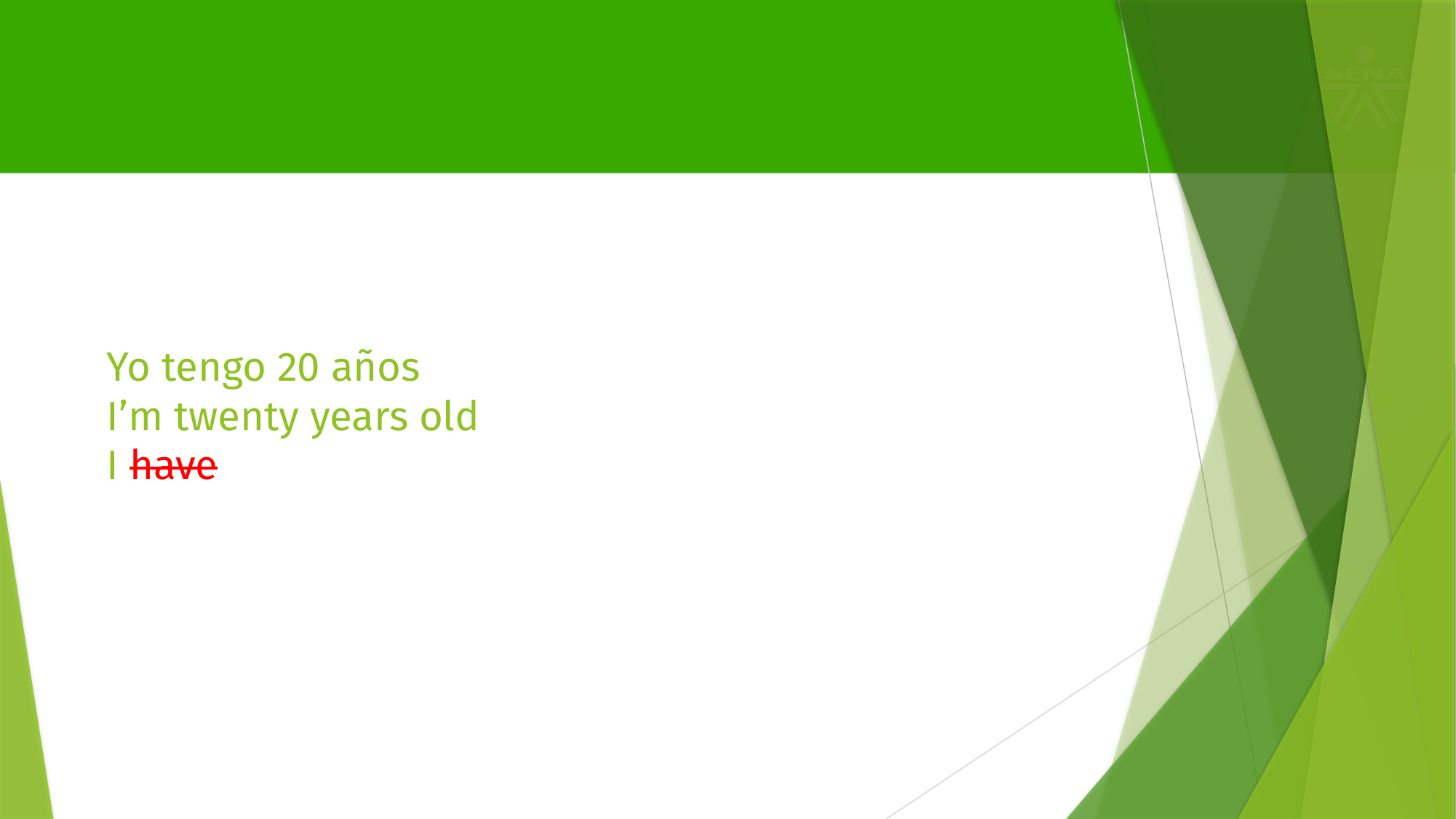

# Yo tengo 20 años I’m twenty years old I have